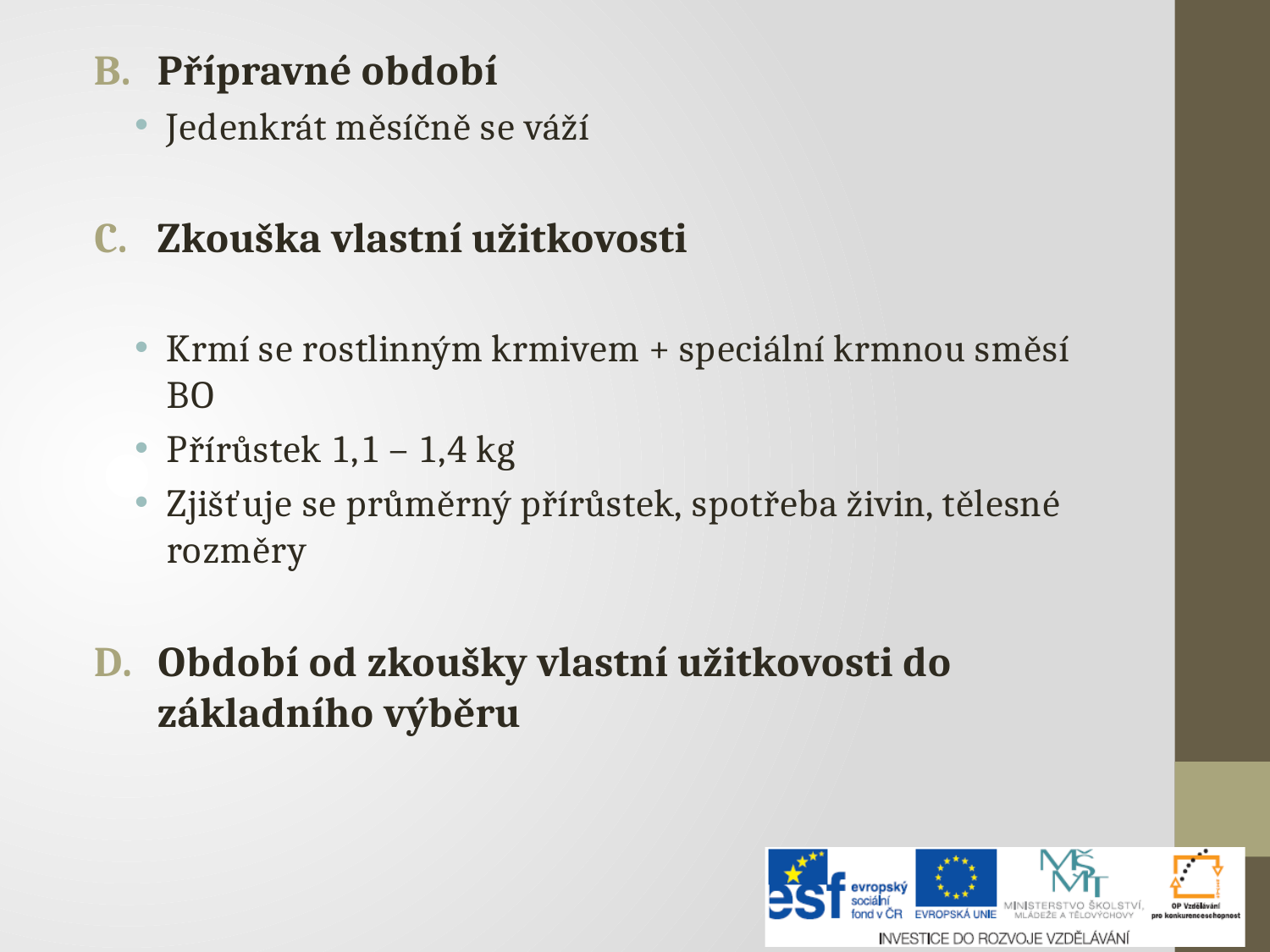

Přípravné období
Jedenkrát měsíčně se váží

Zkouška vlastní užitkovosti

Krmí se rostlinným krmivem + speciální krmnou směsí BO
Přírůstek 1,1 – 1,4 kg
Zjišťuje se průměrný přírůstek, spotřeba živin, tělesné rozměry

Období od zkoušky vlastní užitkovosti do základního výběru